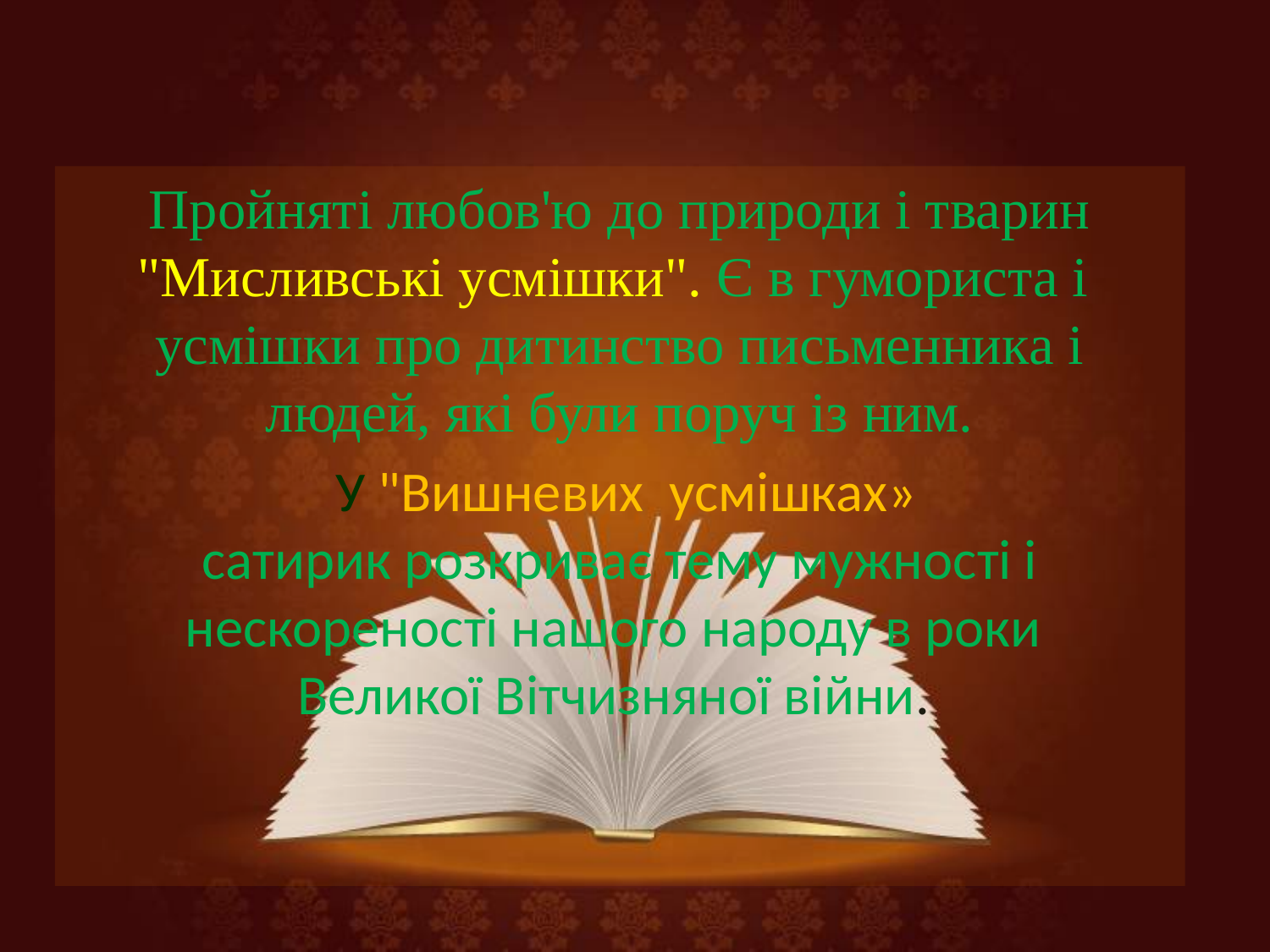

#
Пройнятi любов'ю до природи i тварин "Мисливськi усмiшки". Є в гумориста i 
усмiшки про дитинство письменника i людей, якi були поруч iз ним.
 У "Вишневих  усмішках»
сатирик розкриває тему мужностi i нескореностi нашого народу в роки 
Великоï Вiтчизняноï вiйни.